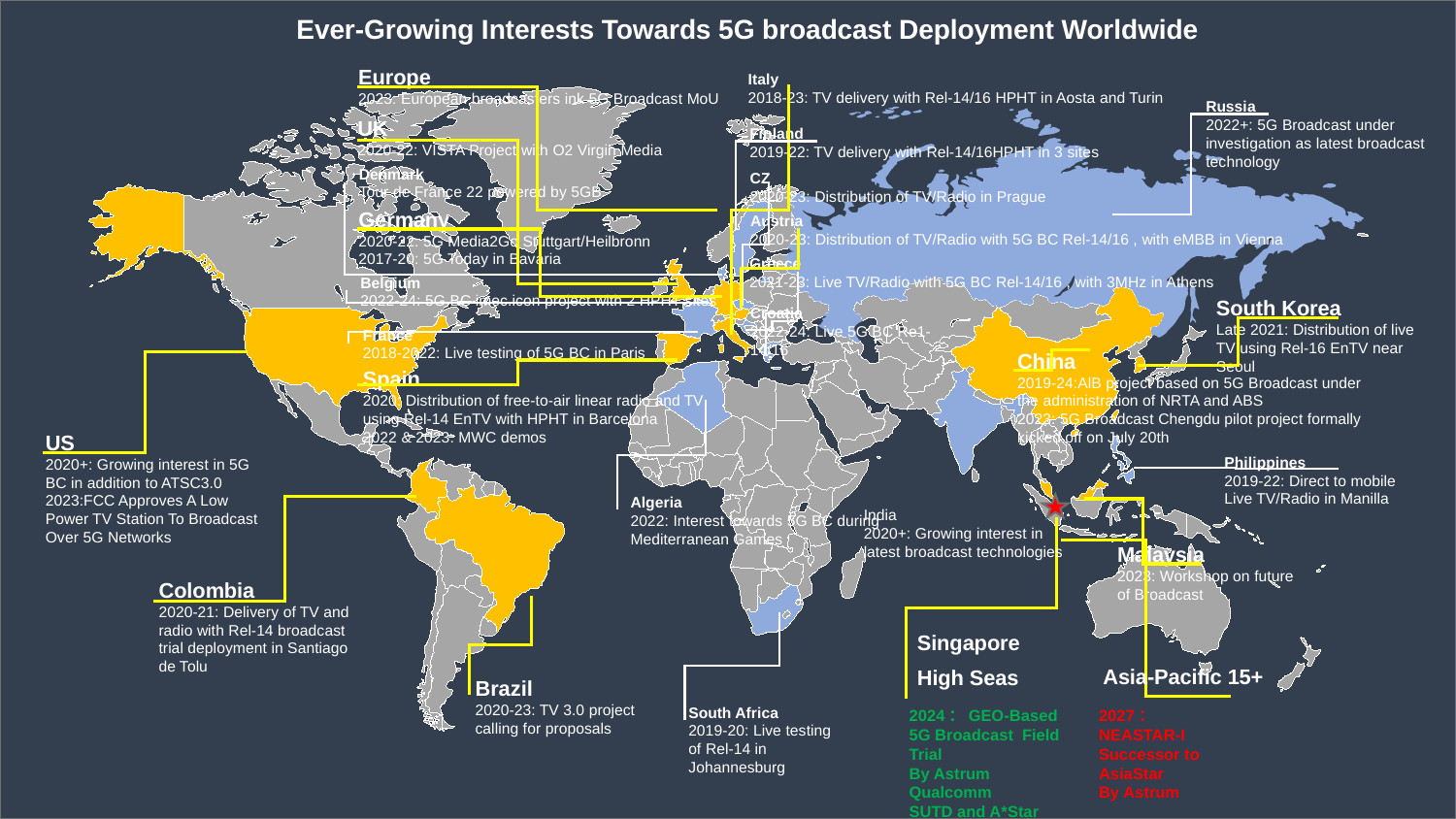

Ever-Growing Interests Towards 5G broadcast Deployment Worldwide
Europe
2023: European broadcasters ink 5G Broadcast MoU
Italy
2018-23: TV delivery with Rel-14/16 HPHT in Aosta and Turin

Russia
2022+: 5G Broadcast under investigation as latest broadcast technology

UK
2020-22: VISTA Project with O2 Virgin Media

Finland
2019-22: TV delivery with Rel-14/16HPHT in 3 sites
Denmark
Tour de France 22 powered by 5GB
CZ
2020-23: Distribution of TV/Radio in Prague

Germany
2020-22: 5G Media2Go Stuttgart/Heilbronn
2017-20: 5G Today in Bavaria
Austria
2020-23: Distribution of TV/Radio with 5G BC Rel-14/16 , with eMBB in Vienna

Greece
2021-23: Live TV/Radio with 5G BC Rel-14/16 , with 3MHz in Athens

Belgium
2022-24: 5G BC imec.icon project with 2 HPHT sites

South Korea
Late 2021: Distribution of live TV using Rel-16 EnTV near Seoul

Croatia
2022-24: Live 5G BC Re1-14/16

France
2018-2022: Live testing of 5G BC in Paris

China
2019-24:AlB project based on 5G Broadcast under the administration of NRTA and ABS
2023: 5G Broadcast Chengdu pilot project formally kicked off on July 20th

Spain
2020: Distribution of free-to-air linear radio and TV using Rel-14 EnTV with HPHT in Barcelona
2022 & 2023: MWC demos

US
2020+: Growing interest in 5G BC in addition to ATSC3.0
2023:FCC Approves A Low Power TV Station To Broadcast Over 5G Networks

Philippines
2019-22: Direct to mobile Live TV/Radio in Manilla

Algeria
2022: Interest towards 5G BC during Mediterranean Games

India
2020+: Growing interest in latest broadcast technologies

Malaysia
2023: Workshop on future of Broadcast

Colombia
2020-21: Delivery of TV and radio with Rel-14 broadcast trial deployment in Santiago de Tolu

Singapore

Asia-Pacific 15+
High Seas
Brazil
2020-23: TV 3.0 project calling for proposals
South Africa
2019-20: Live testing of Rel-14 in Johannesburg
2024：GEO-Based 5G Broadcast  Field Trial
By Astrum
Qualcomm
SUTD and A*Star
2027：
NEASTAR-I
Successor to AsiaStar
By Astrum